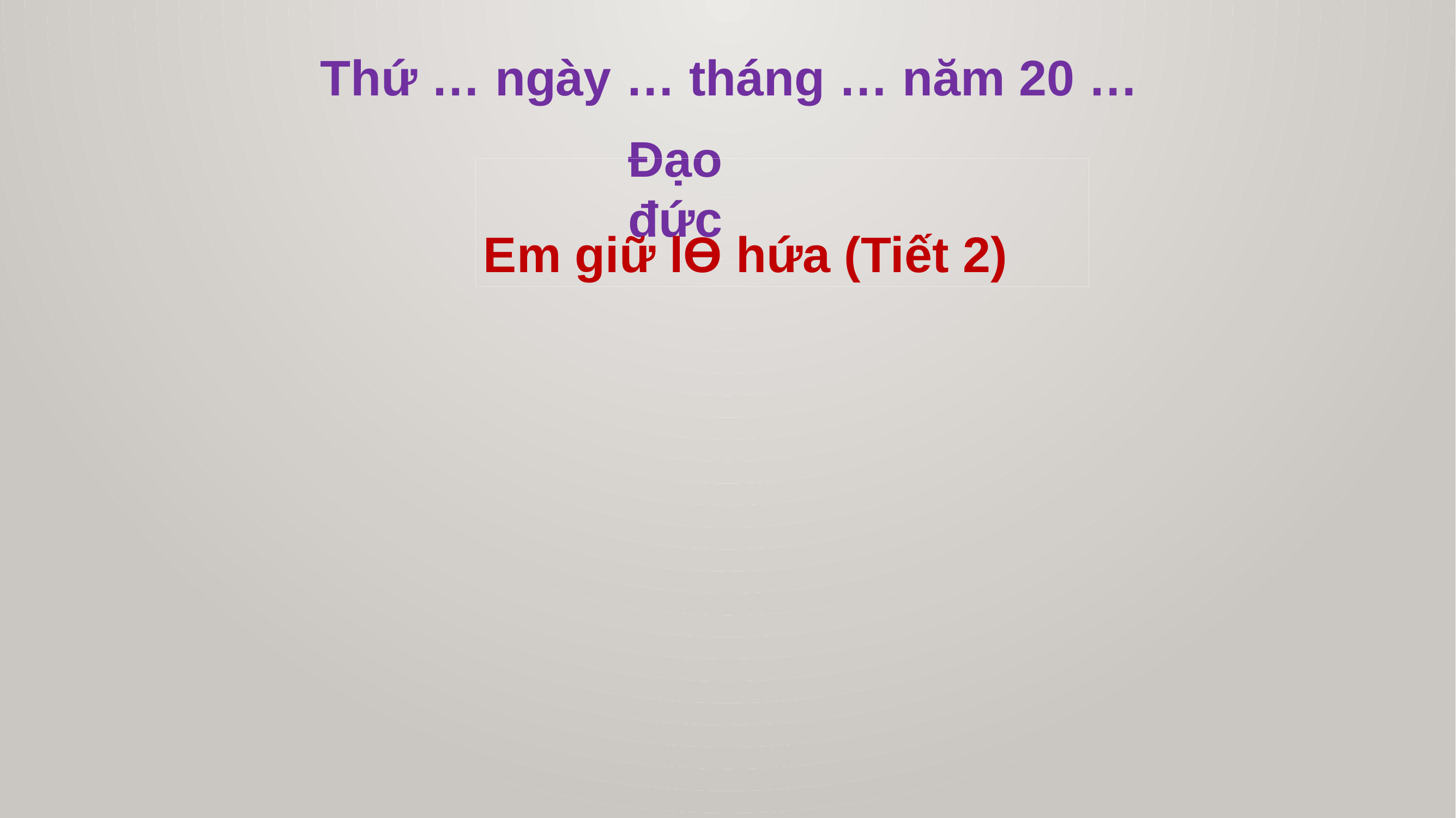

Thứ … ngày … tháng … năm 20 …
Đạo đức
Em giữ lƟ hứa (Tiết 2)